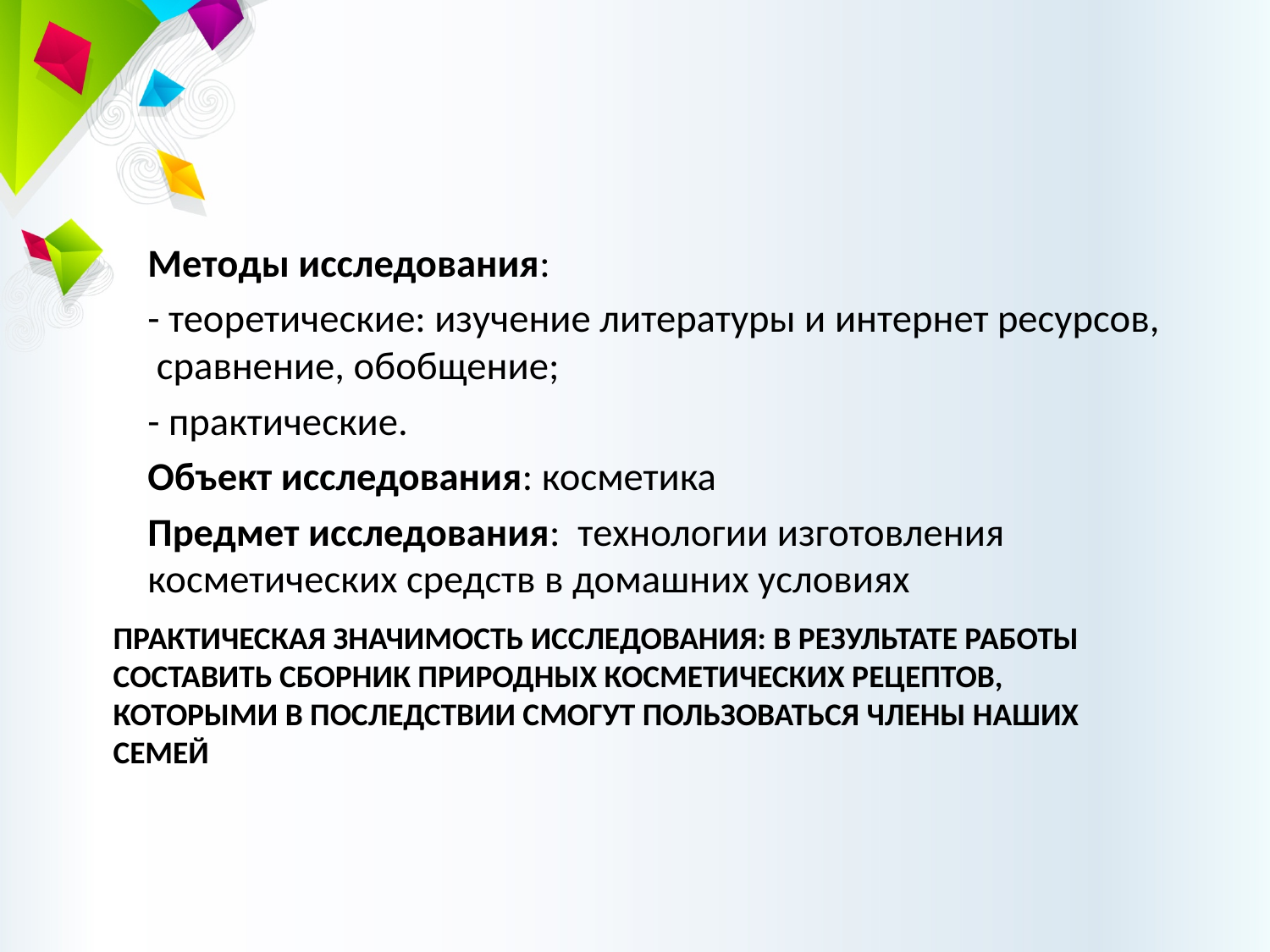

Методы исследования:
- теоретические: изучение литературы и интернет ресурсов,  сравнение, обобщение;
- практические.
Объект исследования: косметика
Предмет исследования:  технологии изготовления косметических средств в домашних условиях

# Практическая значимость исследования: в результате работы составить сборник природных косметических рецептов, которыми в последствии смогут пользоваться члены наших  семей